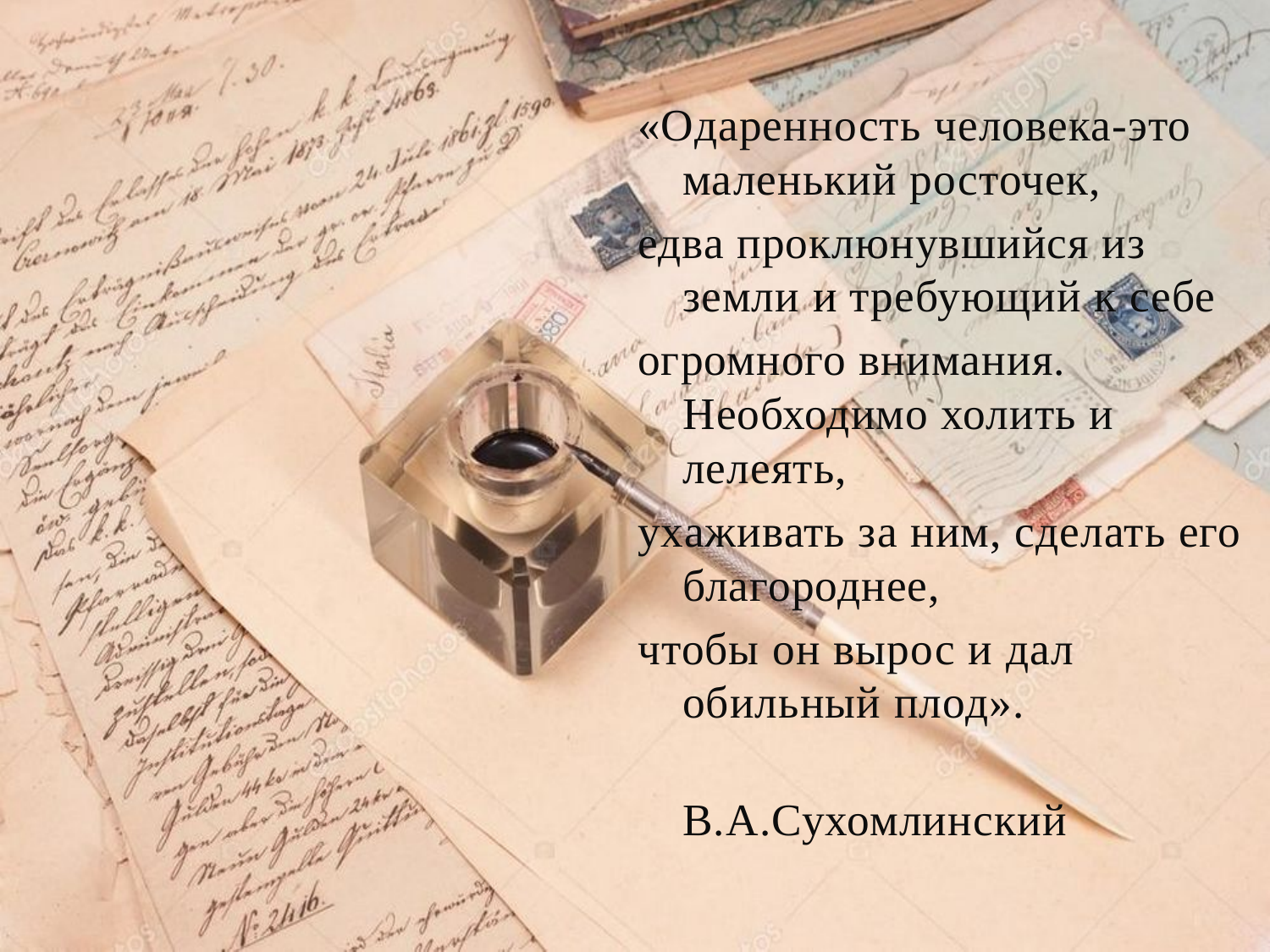

«Одаренность человека-это маленький росточек,
едва проклюнувшийся из земли и требующий к себе
огромного внимания. Необходимо холить и лелеять,
ухаживать за ним, сделать его благороднее,
чтобы он вырос и дал обильный плод».
                                                В.А.Сухомлинский